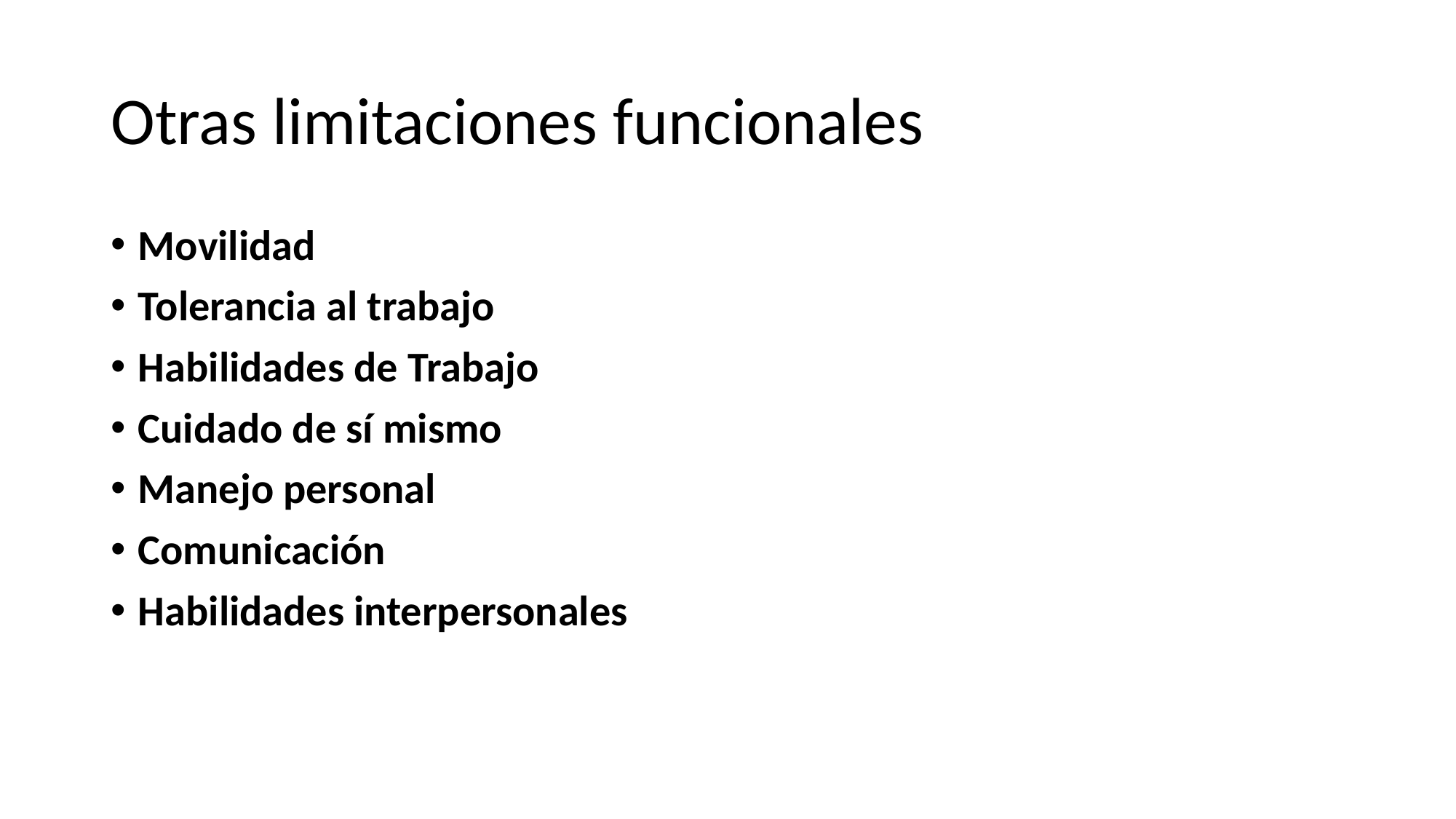

# Otras limitaciones funcionales
Movilidad
Tolerancia al trabajo
Habilidades de Trabajo
Cuidado de sí mismo
Manejo personal
Comunicación
Habilidades interpersonales